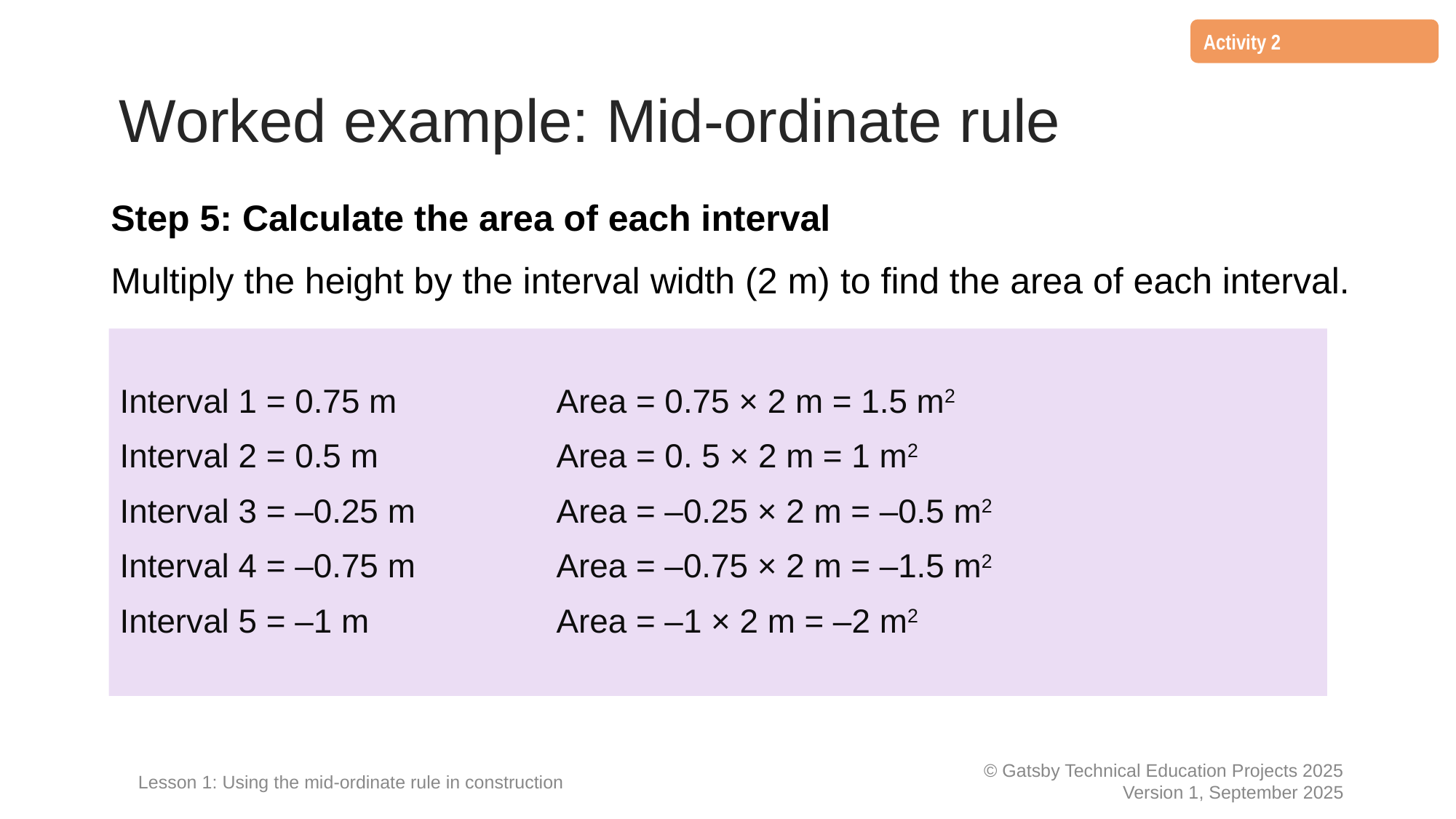

Activity 2
# Worked example: Mid-ordinate rule
Step 5: Calculate the area of each interval
Multiply the height by the interval width (2 m) to find the area of each interval.
Interval 1 = 0.75 m		Area = 0.75 × 2 m = 1.5 m2
Interval 2 = 0.5 m		Area = 0. 5 × 2 m = 1 m2
Interval 3 = –0.25 m		Area = –0.25 × 2 m = –0.5 m2
Interval 4 = –0.75 m		Area = –0.75 × 2 m = –1.5 m2
Interval 5 = –1 m		Area = –1 × 2 m = –2 m2

Lesson 1: Using the mid-ordinate rule in construction